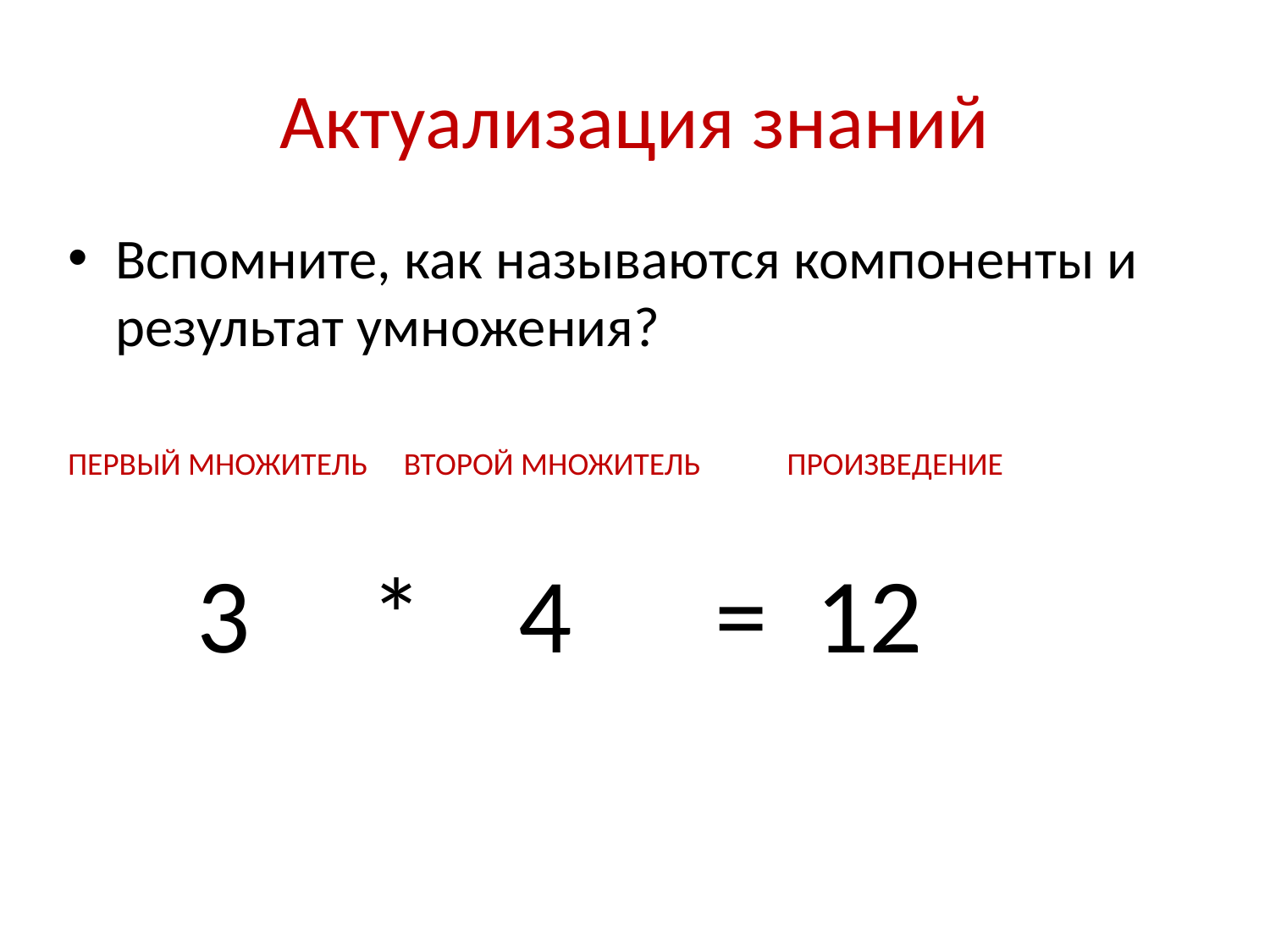

# Актуализация знаний
Вспомните, как называются компоненты и результат умножения?

ПЕРВЫЙ МНОЖИТЕЛЬ     ВТОРОЙ МНОЖИТЕЛЬ            ПРОИЗВЕДЕНИЕ

                  3     *    4      =  12